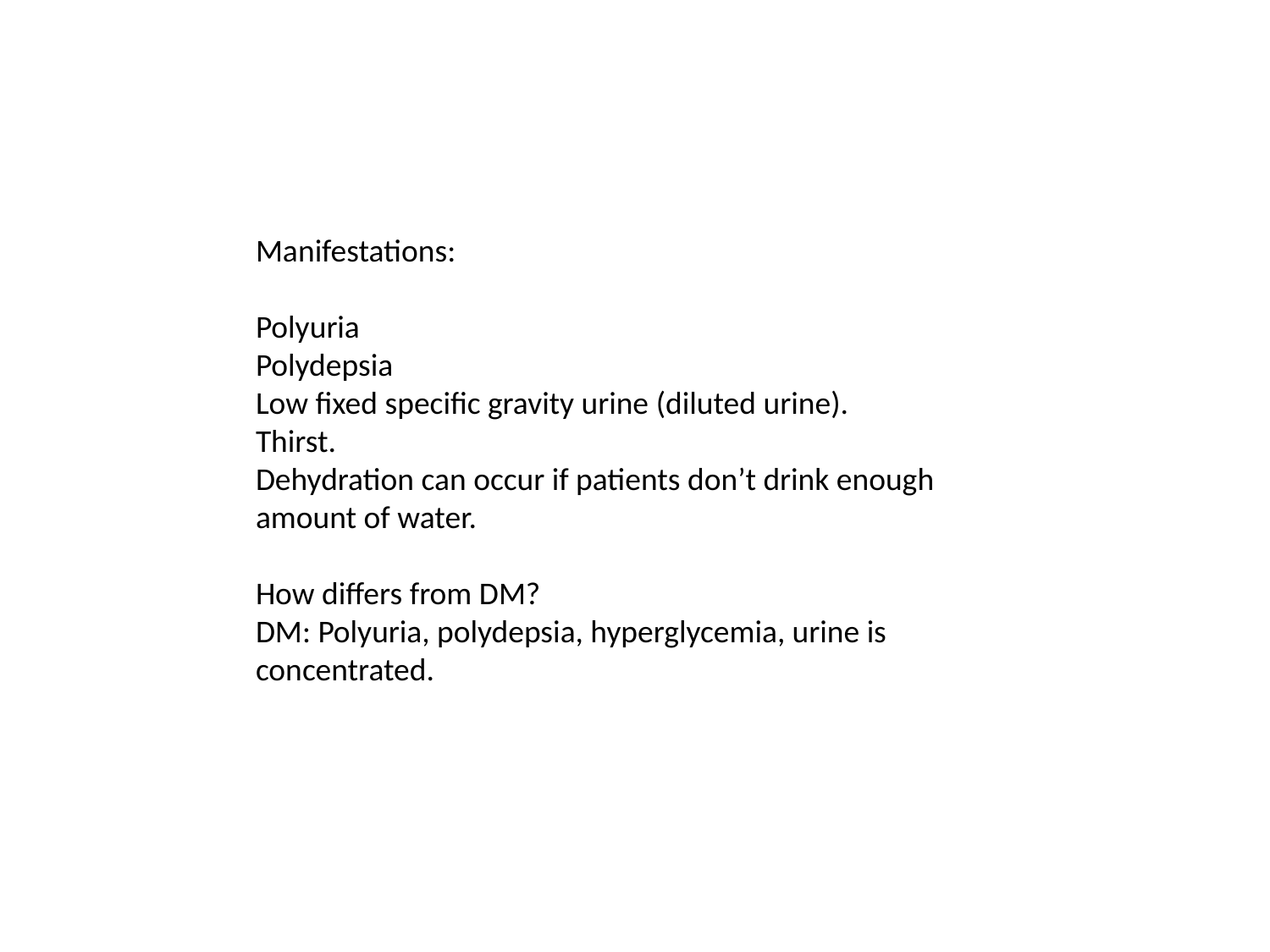

#
Manifestations:

Polyuria
Polydepsia
Low fixed specific gravity urine (diluted urine).
Thirst.
Dehydration can occur if patients don’t drink enough amount of water.

How differs from DM?
DM: Polyuria, polydepsia, hyperglycemia, urine is concentrated.